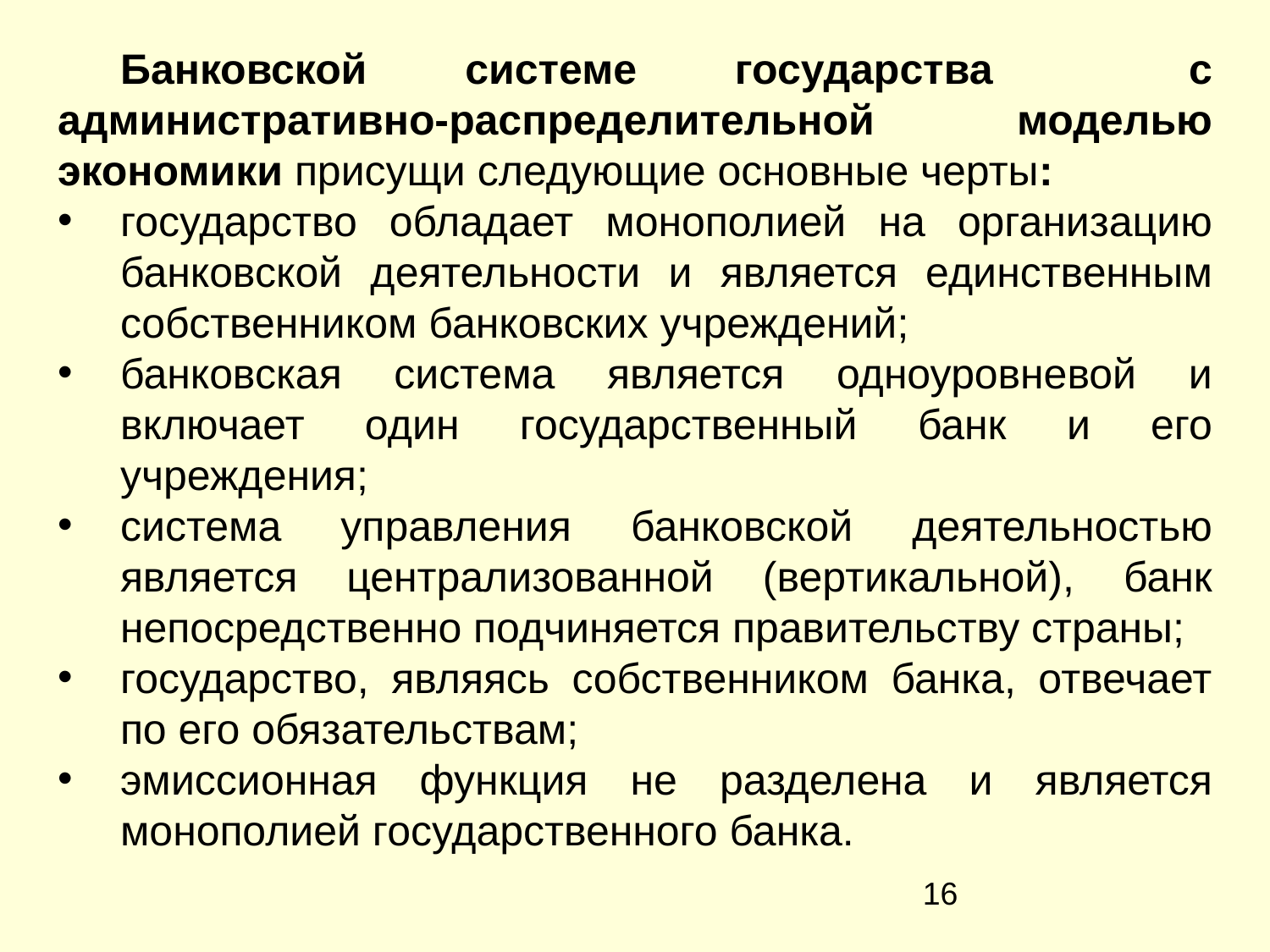

Банковской системе государства  с административно-распределительной моделью экономики присущи следующие основные черты:
государство обладает монополией на организацию банковской деятельности и является единственным собственником банковских учреждений;
банковская система является одноуровневой и включает один государственный банк и его учреждения;
система управления банковской деятельностью является централизованной (вертикальной), банк непосредственно подчиняется правительству страны;
государство, являясь собственником банка, отвечает по его обязательствам;
эмиссионная функция не разделена и является монополией государственного банка.
16